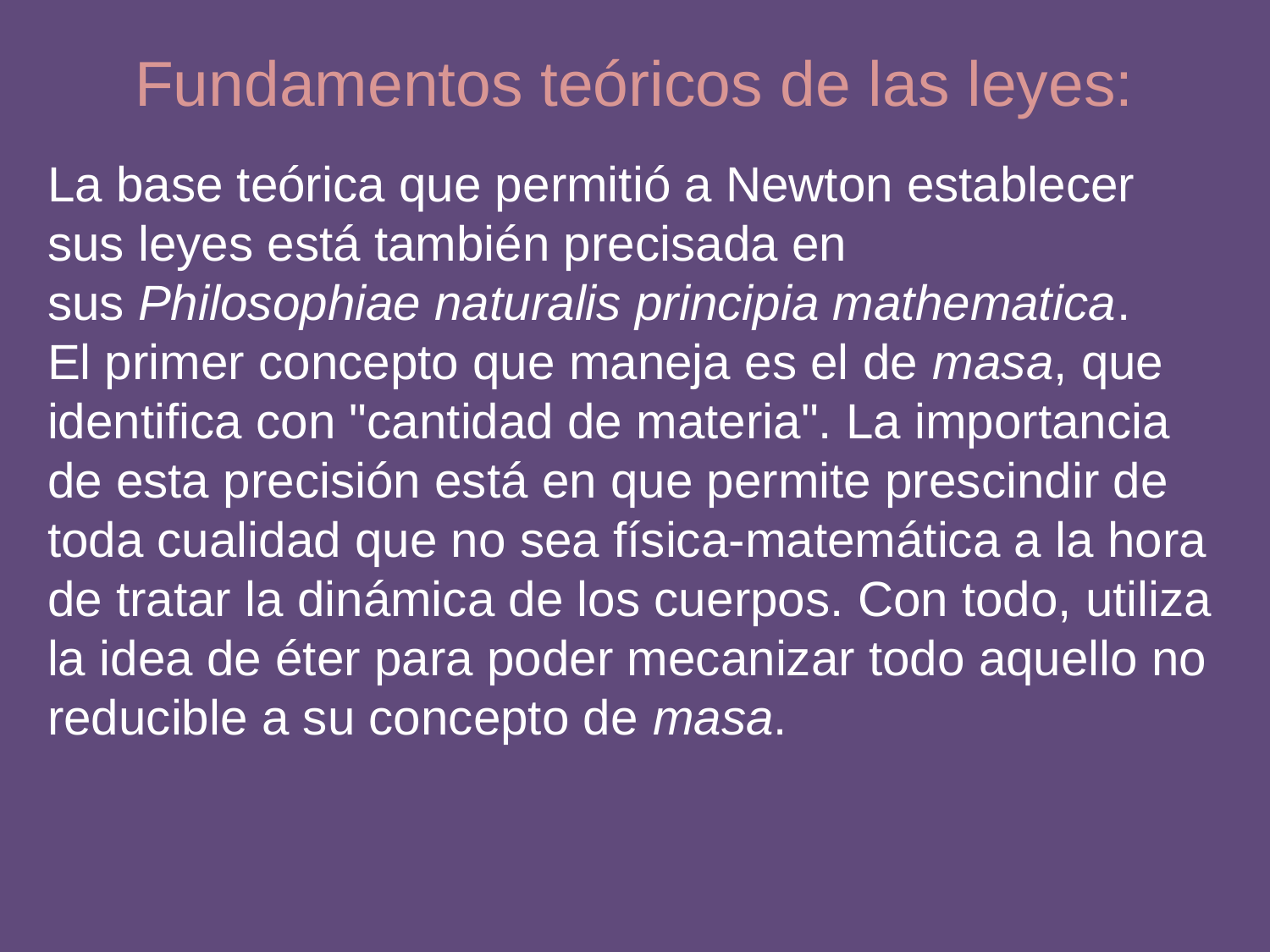

Fundamentos teóricos de las leyes:
La base teórica que permitió a Newton establecer sus leyes está también precisada en sus Philosophiae naturalis principia mathematica.
El primer concepto que maneja es el de masa, que identifica con "cantidad de materia". La importancia de esta precisión está en que permite prescindir de toda cualidad que no sea física-matemática a la hora de tratar la dinámica de los cuerpos. Con todo, utiliza la idea de éter para poder mecanizar todo aquello no reducible a su concepto de masa.